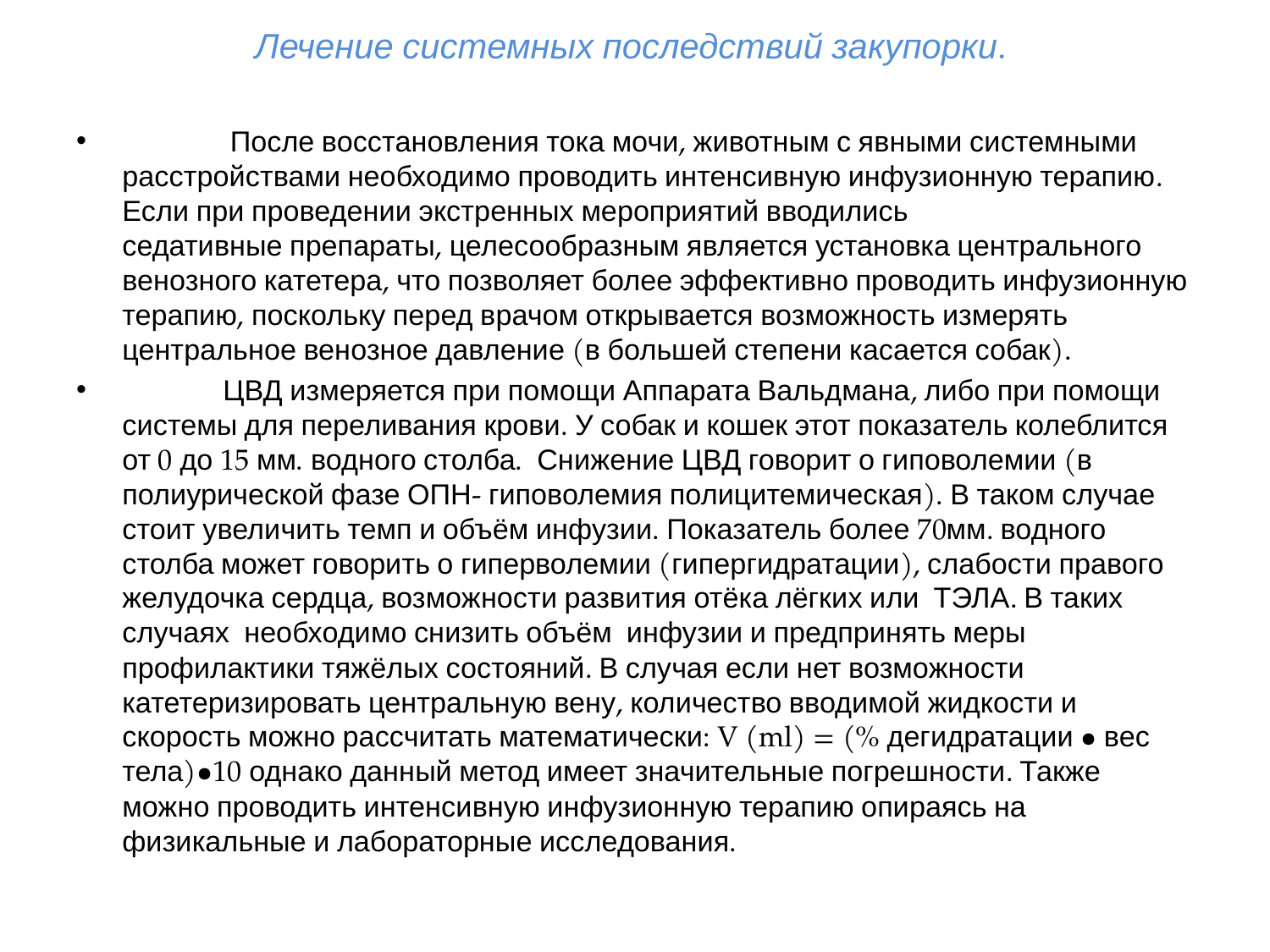

# Лечение системных последствий закупорки.

               После восстановления тока мочи, животным с явными системными расстройствами необходимо проводить интенсивную инфузионную терапию. Если при проведении экстренных мероприятий вводились седативные препараты, целесообразным является установка центрального венозного катетера, что позволяет более эффективно проводить инфузионную терапию, поскольку перед врачом открывается возможность измерять центральное венозное давление (в большей степени касается собак).
              ЦВД измеряется при помощи Аппарата Вальдмана, либо при помощи системы для переливания крови. У собак и кошек этот показатель колеблится от 0 до 15 мм. водного столба.  Снижение ЦВД говорит о гиповолемии (в полиурической фазе ОПН- гиповолемия полицитемическая). В таком случае стоит увеличить темп и объём инфузии. Показатель более 70мм. водного столба может говорить о гиперволемии (гипергидратации), слабости правого желудочка сердца, возможности развития отёка лёгких или  ТЭЛА. В таких случаях  необходимо снизить объём  инфузии и предпринять меры  профилактики тяжёлых состояний. В случая если нет возможности катетеризировать центральную вену, количество вводимой жидкости и скорость можно рассчитать математически: V (ml) = (% дегидратации ∙ вес тела)∙10 однако данный метод имеет значительные погрешности. Также можно проводить интенсивную инфузионную терапию опираясь на физикальные и лабораторные исследования.